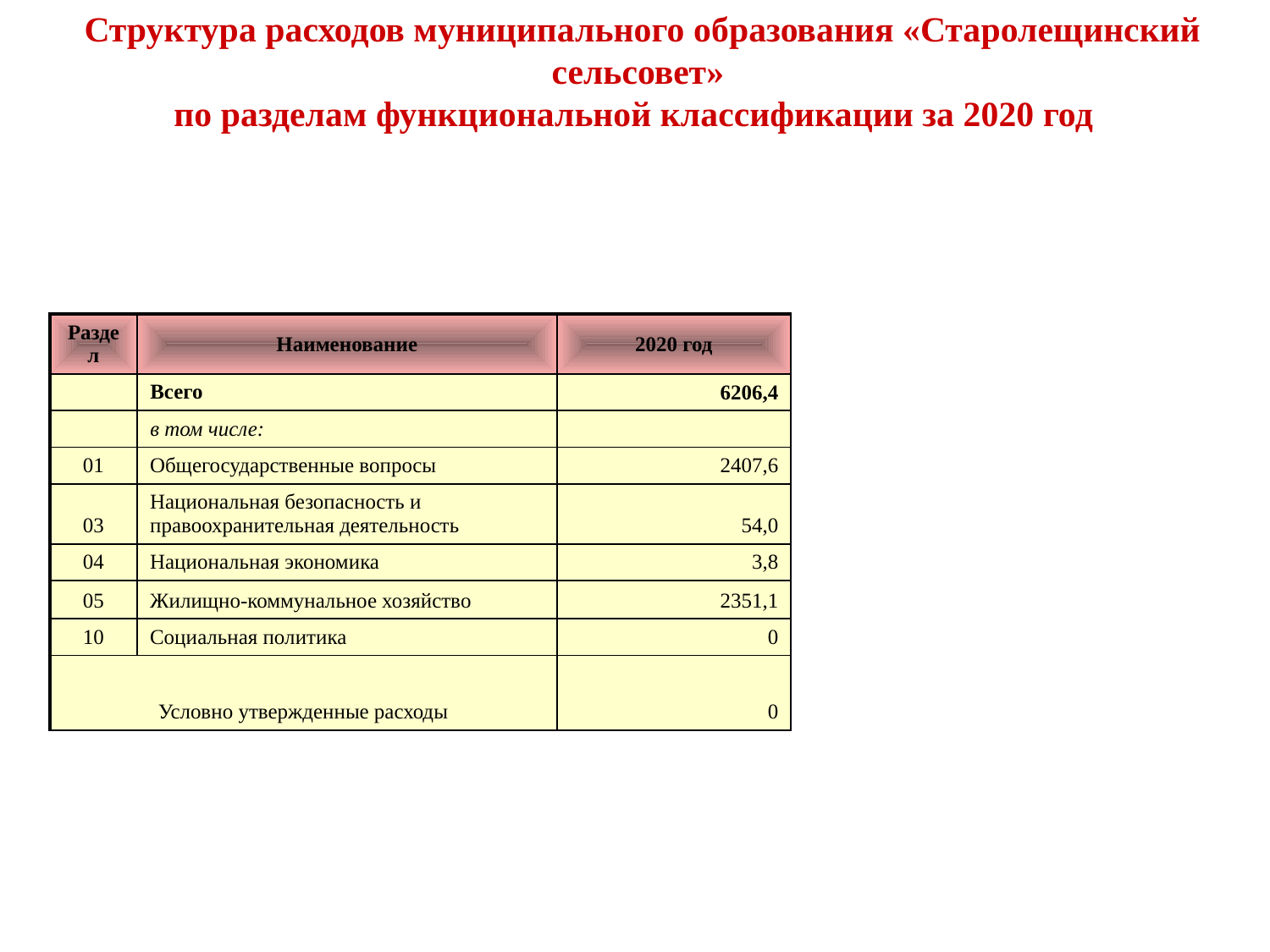

Структура расходов муниципального образования «Старолещинский сельсовет»
по разделам функциональной классификации за 2020 год
|  |  |  |
| --- | --- | --- |
| Раздел | Наименование | 2020 год |
|  | Всего | 6206,4 |
|  | в том числе: |  |
| 01 | Общегосударственные вопросы | 2407,6 |
| 03 | Национальная безопасность и правоохранительная деятельность | 54,0 |
| 04 | Национальная экономика | 3,8 |
| 05 | Жилищно-коммунальное хозяйство | 2351,1 |
| 10 | Социальная политика | 0 |
| Условно утвержденные расходы |  | 0 |